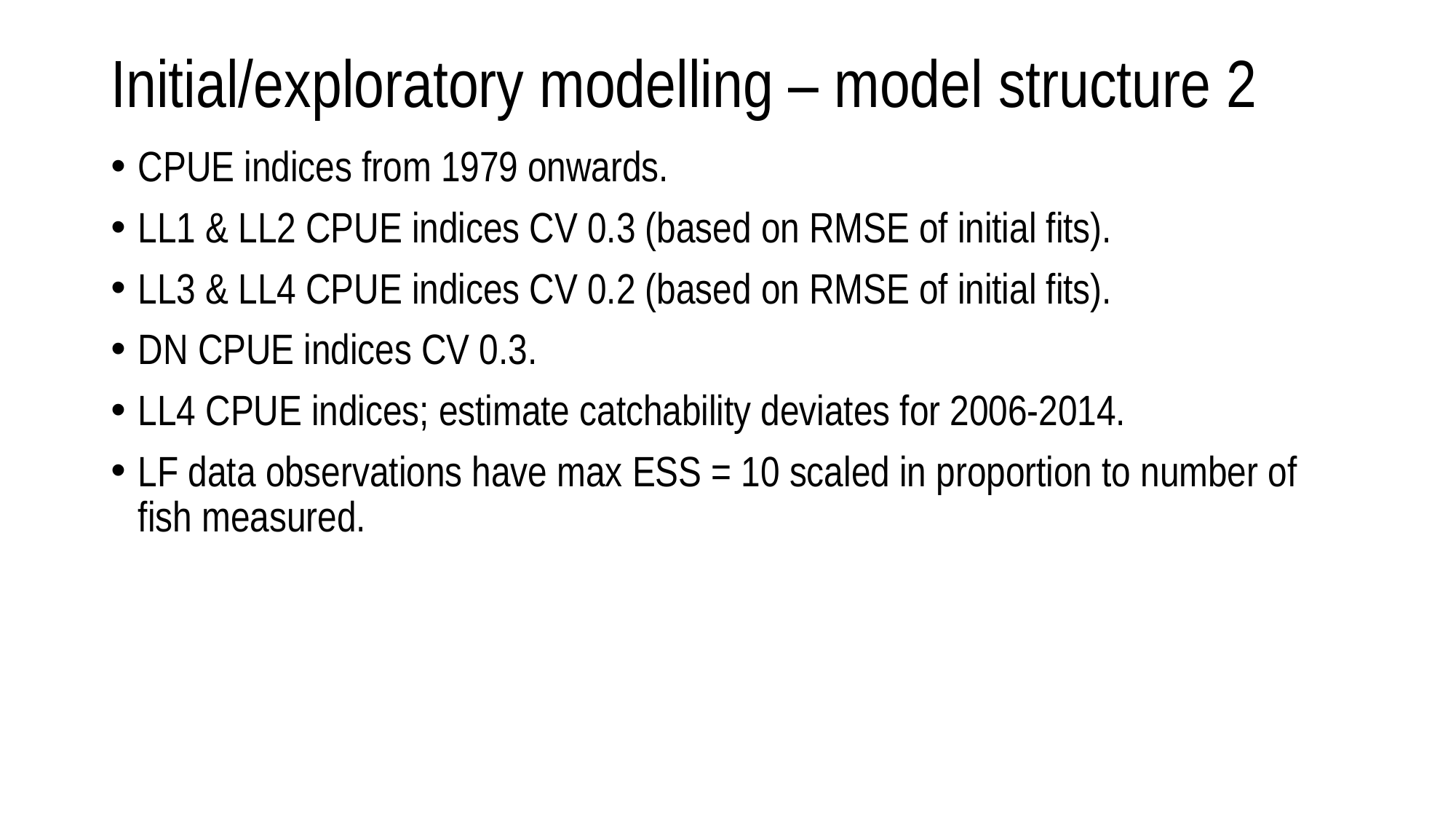

# Initial/exploratory modelling – model structure 2
CPUE indices from 1979 onwards.
LL1 & LL2 CPUE indices CV 0.3 (based on RMSE of initial fits).
LL3 & LL4 CPUE indices CV 0.2 (based on RMSE of initial fits).
DN CPUE indices CV 0.3.
LL4 CPUE indices; estimate catchability deviates for 2006-2014.
LF data observations have max ESS = 10 scaled in proportion to number of fish measured.